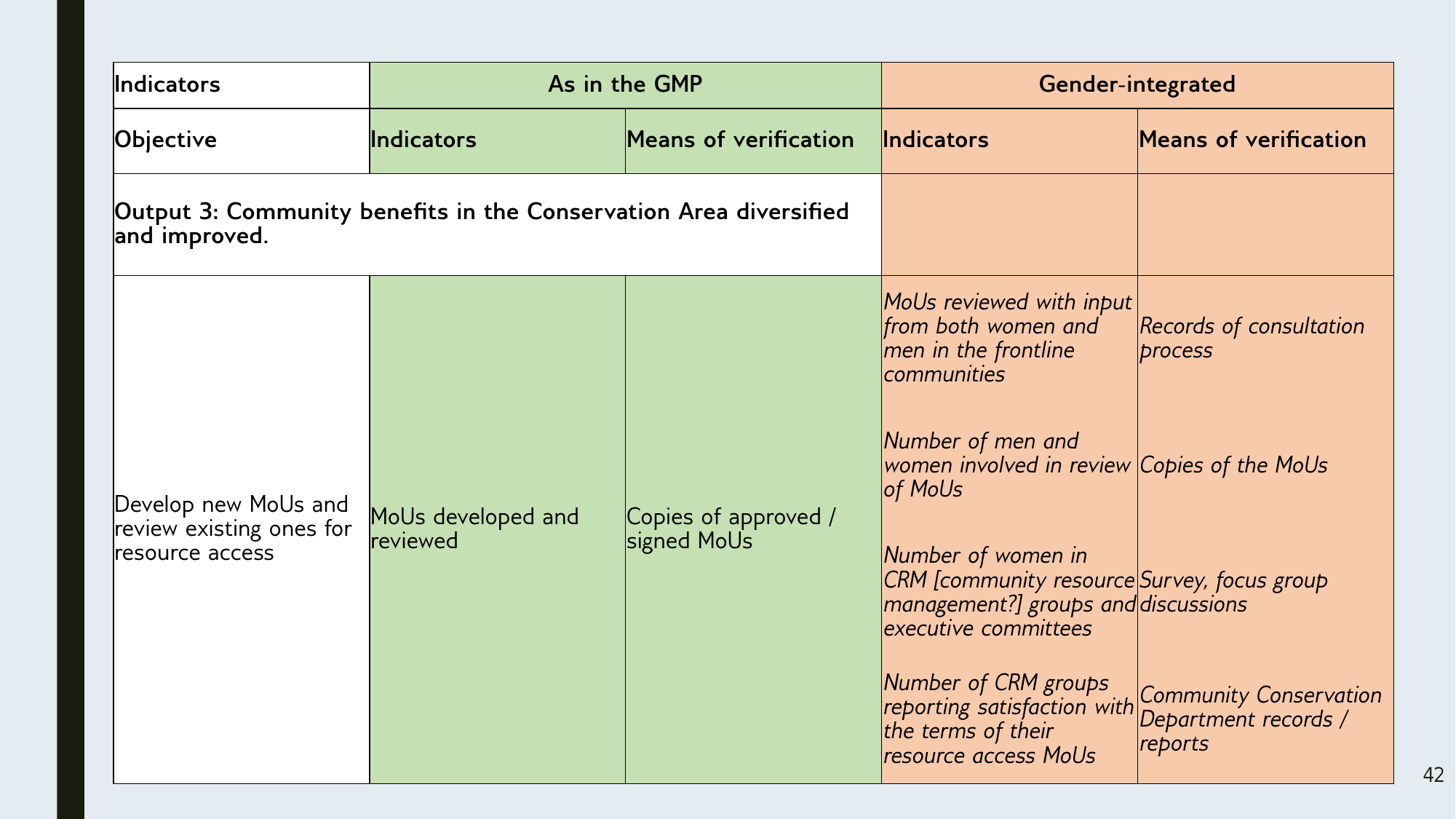

| Indicators | As in the GMP |  | Gender-integrated |  |
| --- | --- | --- | --- | --- |
| Objective | Indicators | Means of verification | Indicators | Means of verification |
| Output 3: Community benefits in the Conservation Area diversified and improved. |  |  |  |  |
| Develop new MoUs and review existing ones for resource access | MoUs developed and reviewed | Copies of approved / signed MoUs | MoUs reviewed with input from both women and men in the frontline communities | Records of consultation process |
|  |  |  | Number of men and women involved in review of MoUs | Copies of the MoUs |
|  |  |  | Number of women in CRM [community resource management?] groups and executive committees | Survey, focus group discussions |
|  |  |  | Number of CRM groups reporting satisfaction with the terms of their resource access MoUs | Community Conservation Department records / reports |
#
42